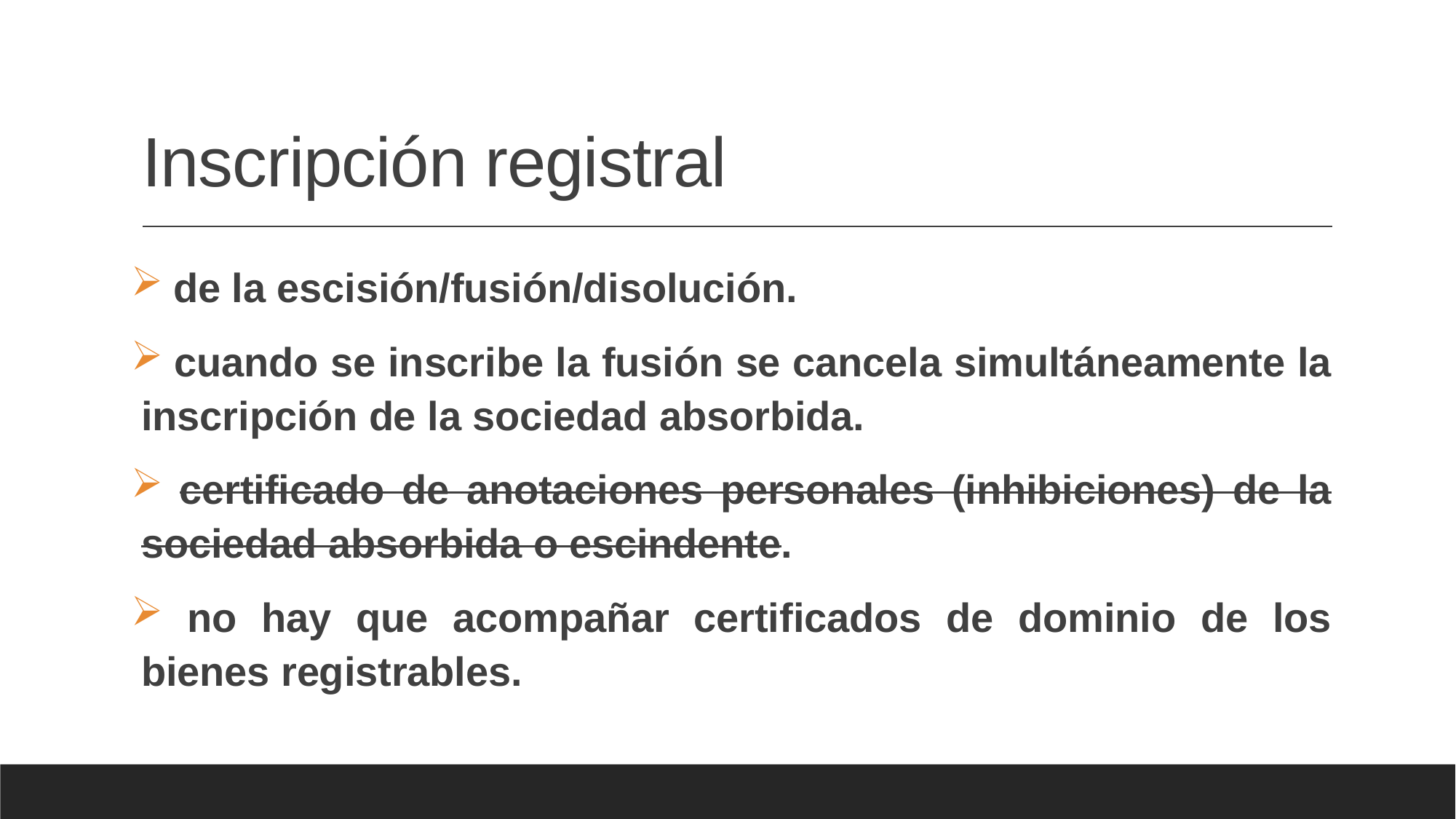

# Inscripción registral
 de la escisión/fusión/disolución.
 cuando se inscribe la fusión se cancela simultáneamente la inscripción de la sociedad absorbida.
 certificado de anotaciones personales (inhibiciones) de la sociedad absorbida o escindente.
 no hay que acompañar certificados de dominio de los bienes registrables.